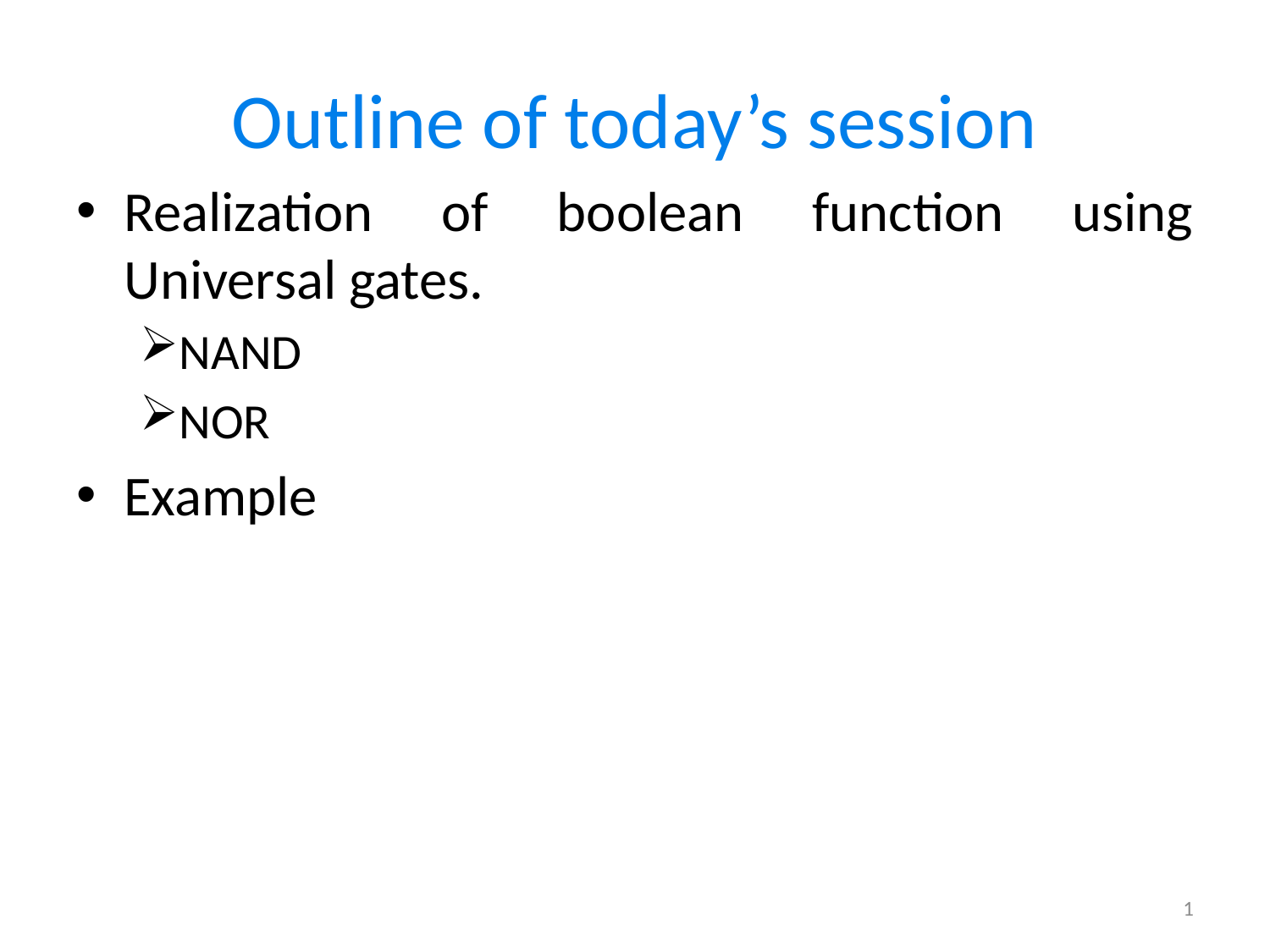

# Outline of today’s session
Realization of boolean function using Universal gates.
NAND
NOR
Example

1